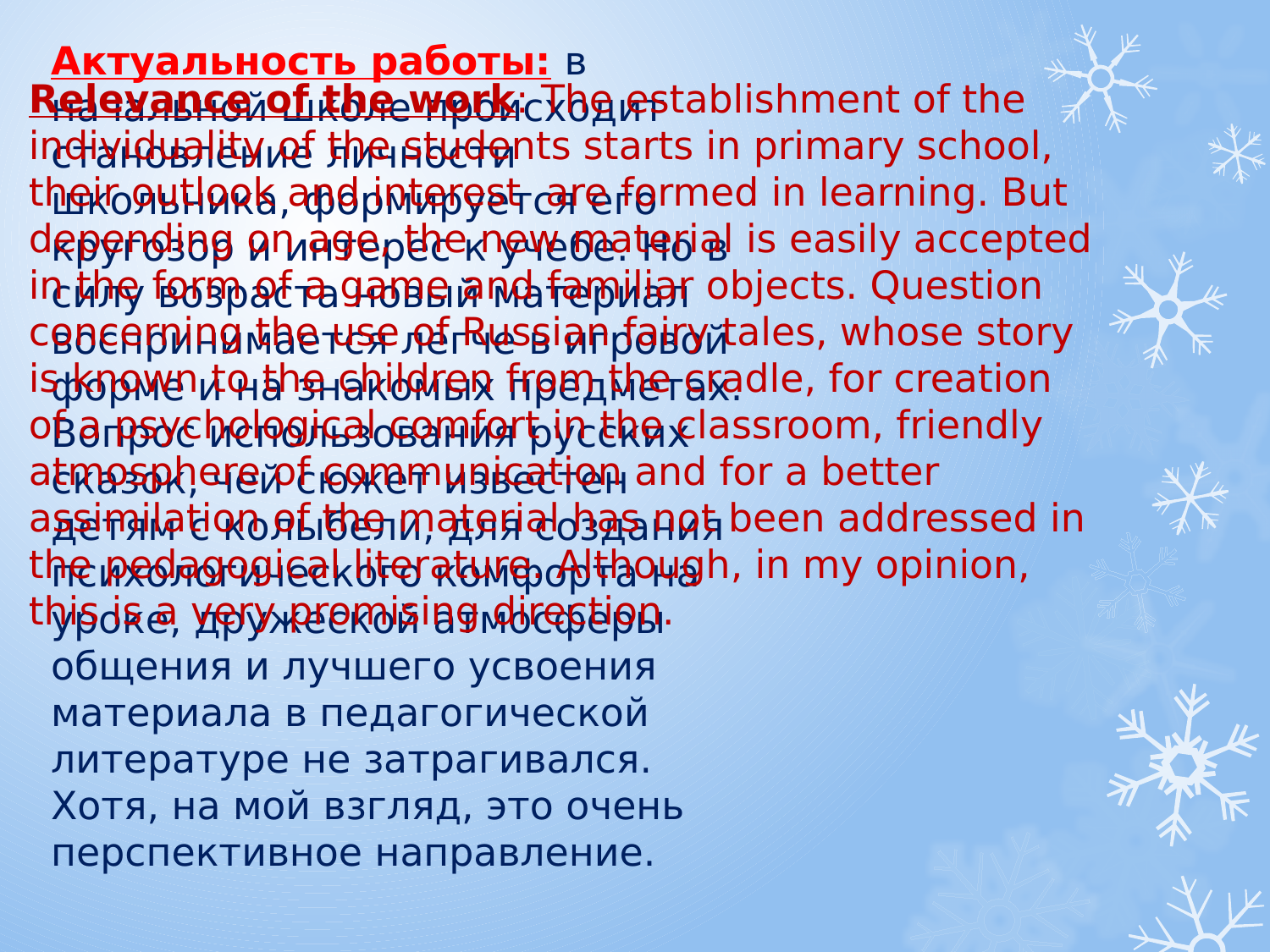

Relevance of the work: The establishment of the individuality of the students starts in primary school, their outlook and interest  are formed in learning. But depending on age, the new material is easily accepted in the form of a game and familiar objects. Question concerning the use of Russian fairy tales, whose story is known to the children from the cradle, for creation of a psychological comfort in the classroom, friendly atmosphere of communication and for a better assimilation of the material has not been addressed in the pedagogical literature. Although, in my opinion, this is a very promising direction.
Актуальность работы: в начальной школе происходит становление личности школьника, формируется его кругозор и интерес к учебе. Но в силу возраста новый материал воспринимается легче в игровой форме и на знакомых предметах. Вопрос использования русских сказок, чей сюжет известен детям с колыбели, для создания психологического комфорта на уроке, дружеской атмосферы общения и лучшего усвоения материала в педагогической литературе не затрагивался. Хотя, на мой взгляд, это очень перспективное направление.